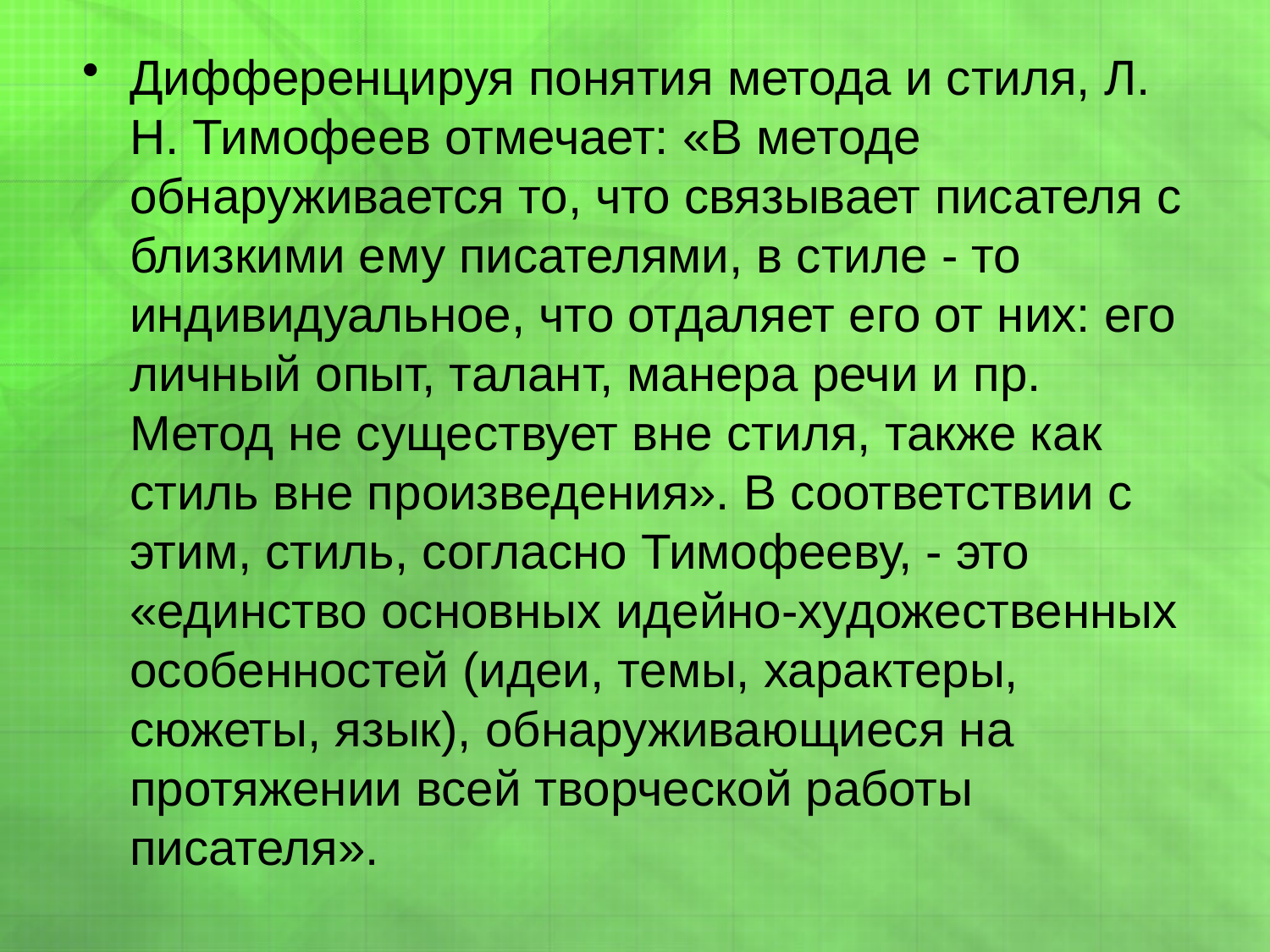

#
Дифференцируя понятия метода и стиля, Л. Н. Тимофеев отмечает: «В методе обнаруживается то, что связывает писателя с близкими ему писателями, в стиле - то индивидуальное, что отдаляет его от них: его личный опыт, талант, манера речи и пр. Метод не существует вне стиля, также как стиль вне произведения». В соответствии с этим, стиль, согласно Тимофееву, - это «единство основных идейно-художественных особенностей (идеи, темы, характеры, сюжеты, язык), обнаруживающиеся на протяжении всей творческой работы писателя».